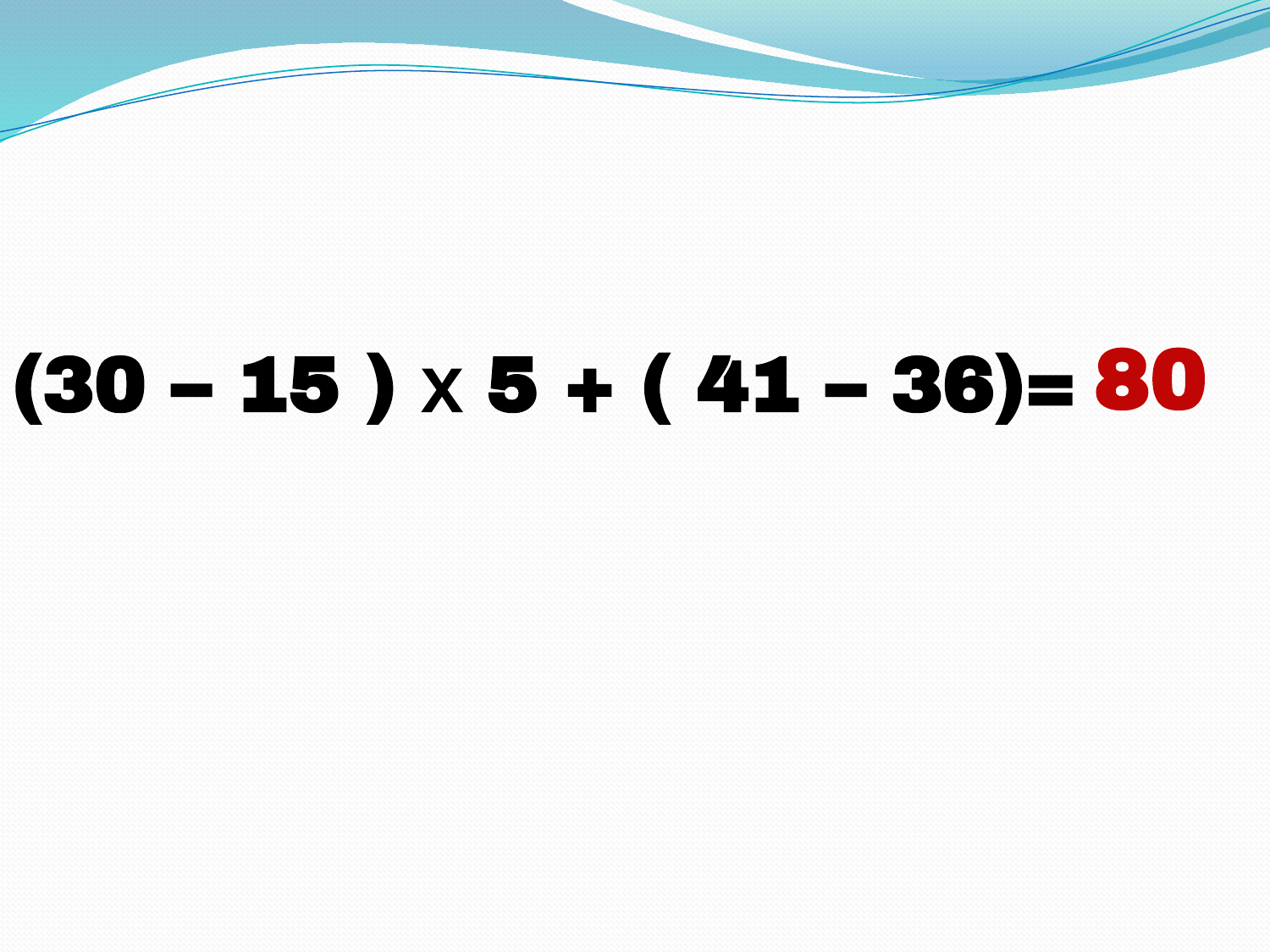

80
(30 – 15 ) х 5 + ( 41 – 36)=